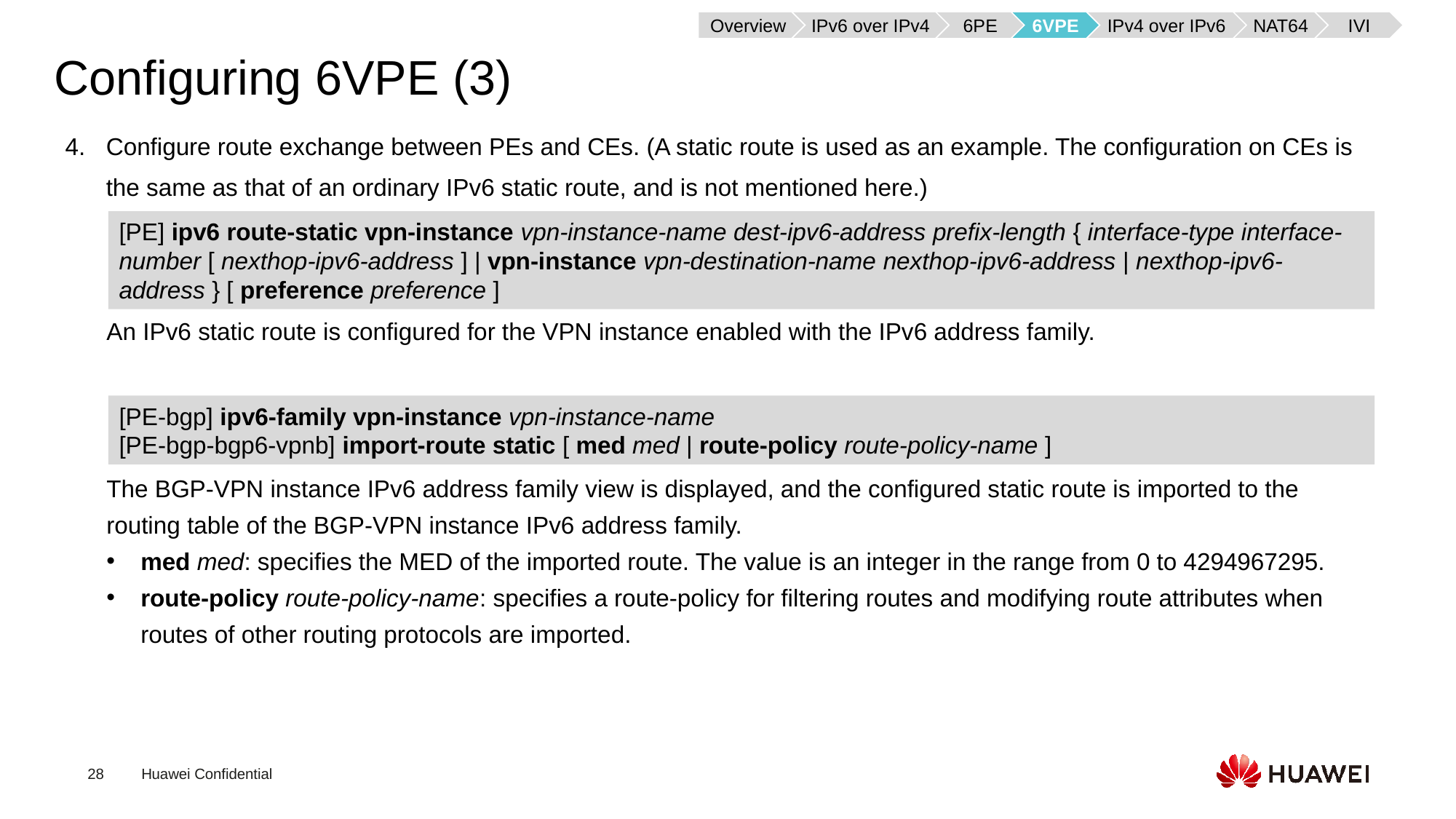

Overview
IPv6 over IPv4
6PE
6VPE
IPv4 over IPv6
NAT64
IVI
# Configuring 6VPE (3)
Configure route exchange between PEs and CEs. (A static route is used as an example. The configuration on CEs is the same as that of an ordinary IPv6 static route, and is not mentioned here.)
[PE] ipv6 route-static vpn-instance vpn-instance-name dest-ipv6-address prefix-length { interface-type interface-number [ nexthop-ipv6-address ] | vpn-instance vpn-destination-name nexthop-ipv6-address | nexthop-ipv6-address } [ preference preference ]
An IPv6 static route is configured for the VPN instance enabled with the IPv6 address family.
[PE-bgp] ipv6-family vpn-instance vpn-instance-name
[PE-bgp-bgp6-vpnb] import-route static [ med med | route-policy route-policy-name ]
The BGP-VPN instance IPv6 address family view is displayed, and the configured static route is imported to the routing table of the BGP-VPN instance IPv6 address family.
med med: specifies the MED of the imported route. The value is an integer in the range from 0 to 4294967295.
route-policy route-policy-name: specifies a route-policy for filtering routes and modifying route attributes when routes of other routing protocols are imported.